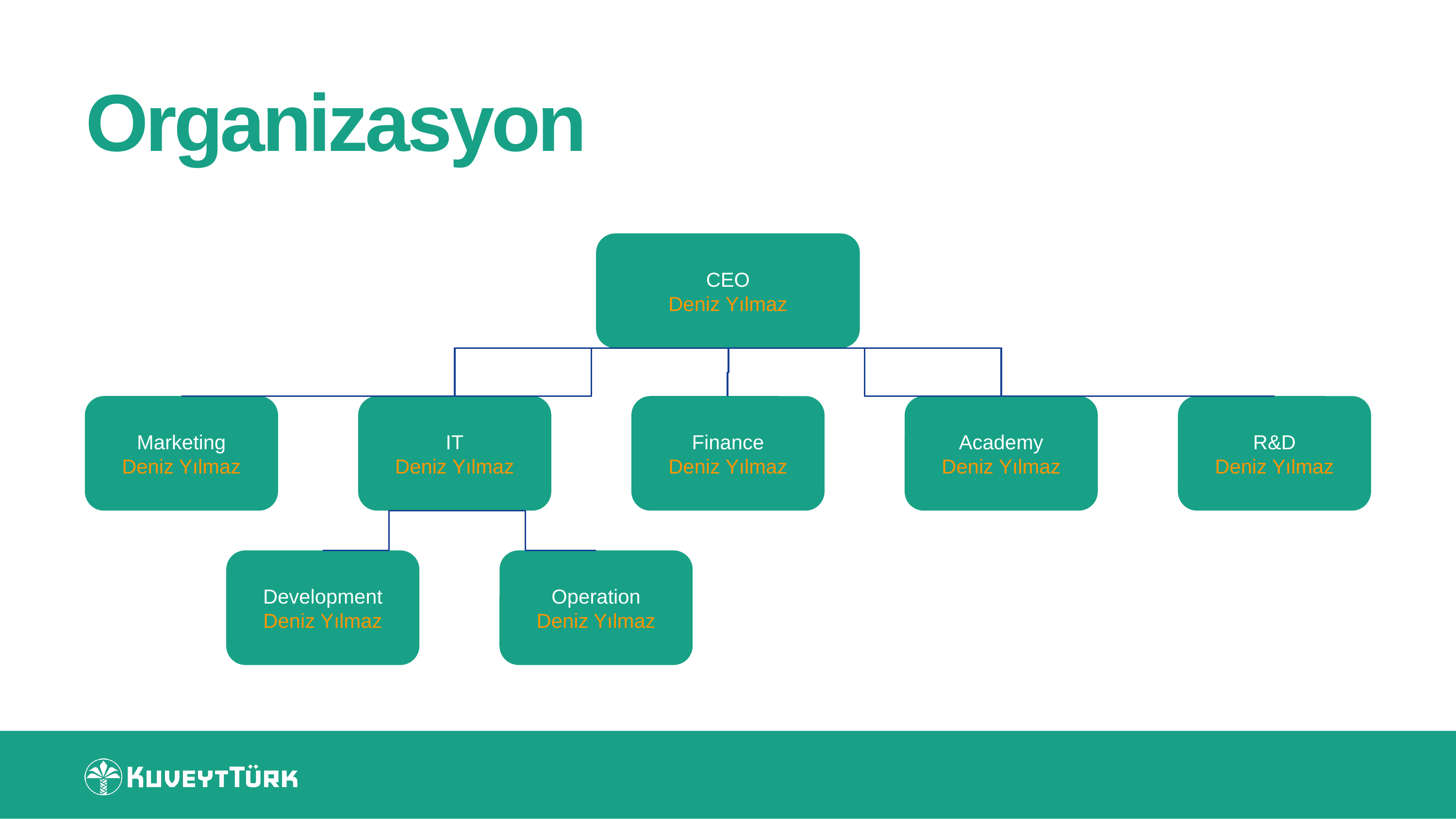

# Organizasyon
CEO
Deniz Yılmaz
Marketing
Deniz Yılmaz
IT
Deniz Yılmaz
Finance
Deniz Yılmaz
Academy
Deniz Yılmaz
R&D
Deniz Yılmaz
Development
Deniz Yılmaz
Operation
Deniz Yılmaz
31